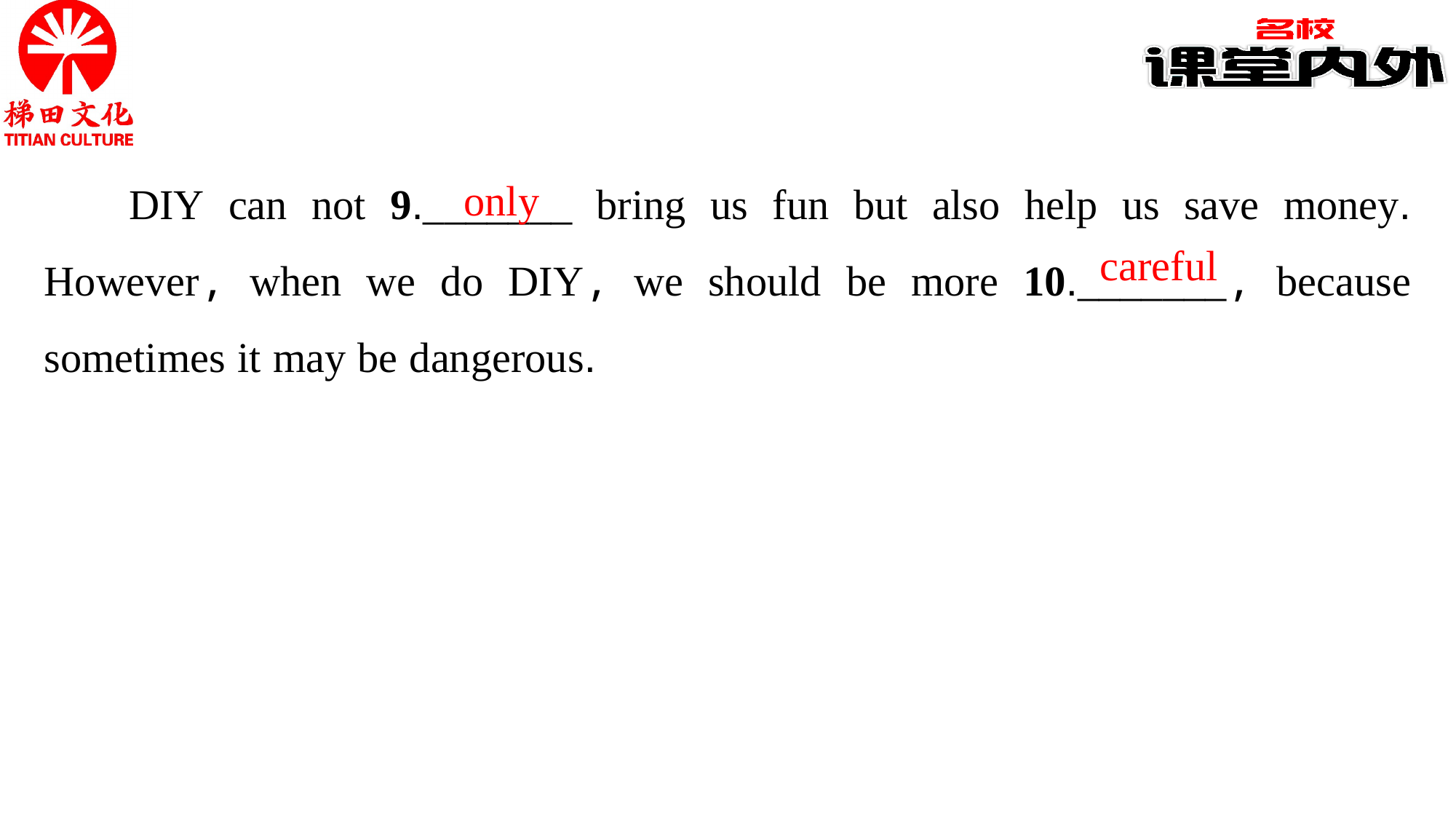

only
DIY can not 9._______ bring us fun but also help us save money. However, when we do DIY, we should be more 10._______, because sometimes it may be dangerous.
careful